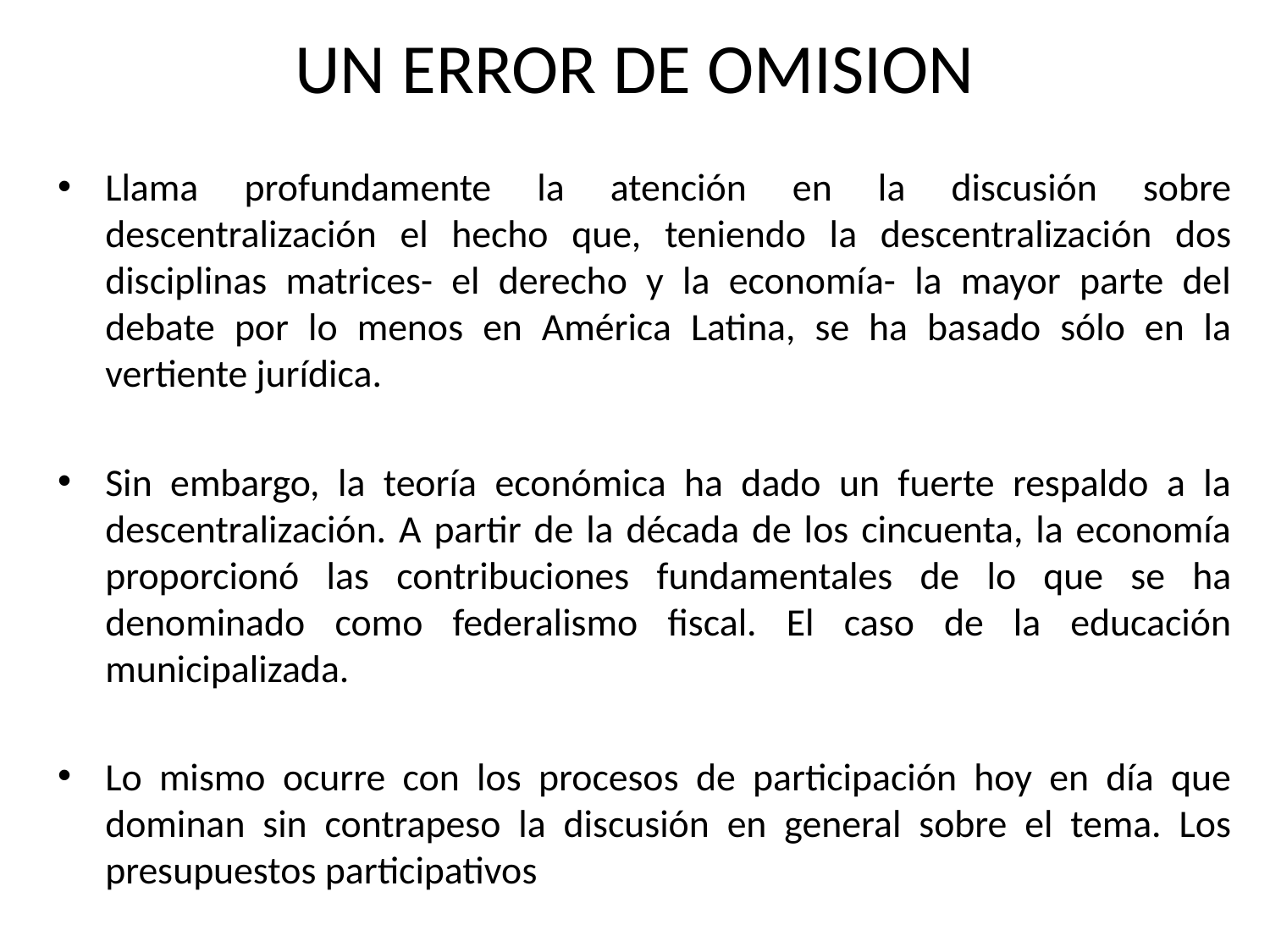

# UN ERROR DE OMISION
Llama profundamente la atención en la discusión sobre descentralización el hecho que, teniendo la descentralización dos disciplinas matrices- el derecho y la economía- la mayor parte del debate por lo menos en América Latina, se ha basado sólo en la vertiente jurídica.

Sin embargo, la teoría económica ha dado un fuerte respaldo a la descentralización. A partir de la década de los cincuenta, la economía proporcionó las contribuciones fundamentales de lo que se ha denominado como federalismo fiscal. El caso de la educación municipalizada.

Lo mismo ocurre con los procesos de participación hoy en día que dominan sin contrapeso la discusión en general sobre el tema. Los presupuestos participativos